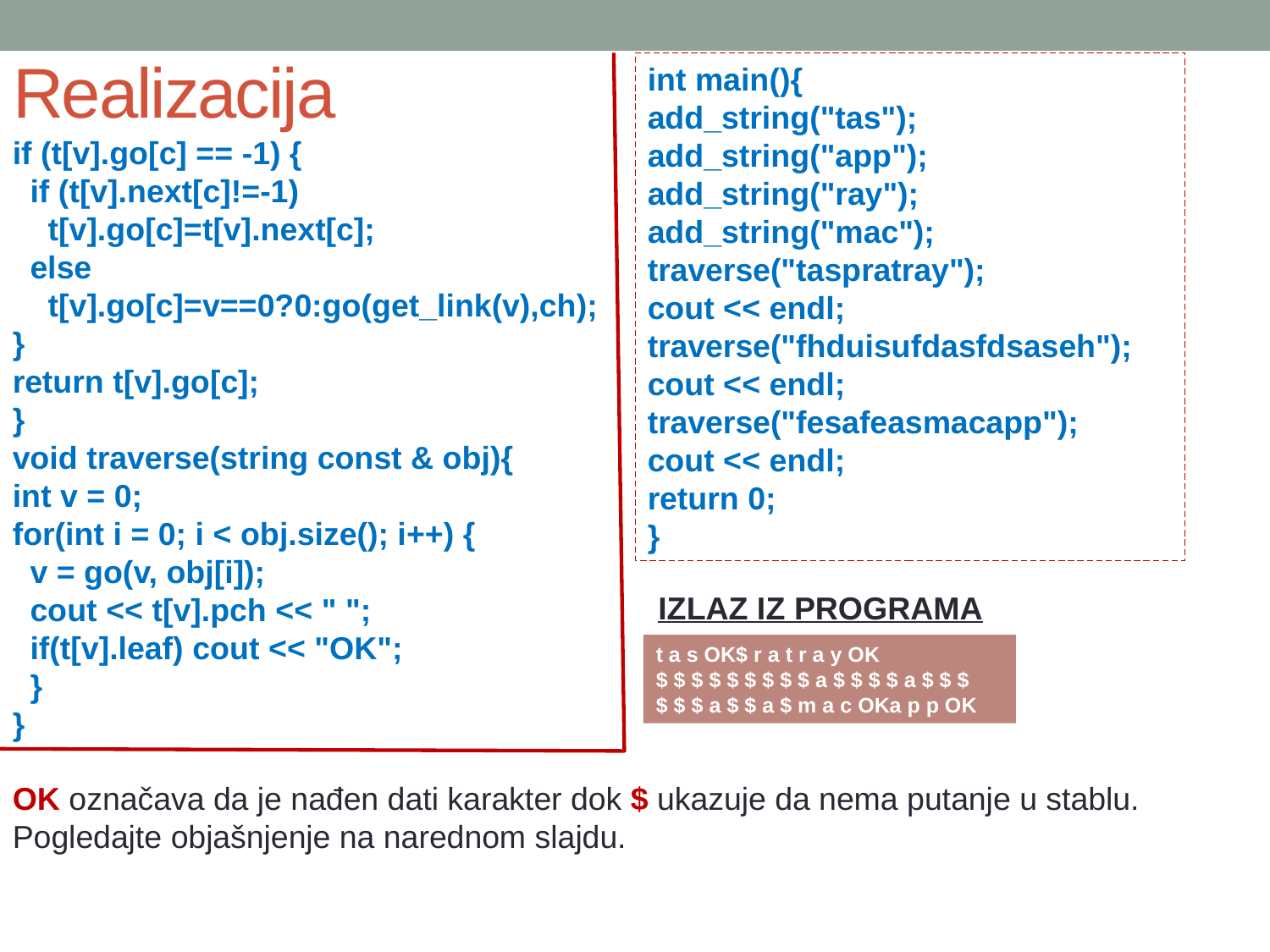

# Realizacija

int main(){
add_string("tas");
add_string("app");
add_string("ray");
add_string("mac");
traverse("taspratray");
cout << endl;
traverse("fhduisufdasfdsaseh");
cout << endl;
traverse("fesafeasmacapp");
cout << endl;
return 0;
}
if (t[v].go[c] == -1) {
  if (t[v].next[c]!=-1)
    t[v].go[c]=t[v].next[c];
  else
    t[v].go[c]=v==0?0:go(get_link(v),ch);
}
return t[v].go[c];
}
void traverse(string const & obj){
int v = 0;
for(int i = 0; i < obj.size(); i++) {
  v = go(v, obj[i]);
  cout << t[v].pch << " ";
  if(t[v].leaf) cout << "OK";
  }
}
IZLAZ IZ PROGRAMA
t a s OK$ r a t r a y OK
$ $ $ $ $ $ $ $ $ a $ $ $ $ a $ $ $
$ $ $ a $ $ a $ m a c OKa p p OK
OK označava da je nađen dati karakter dok $ ukazuje da nema putanje u stablu.
Pogledajte objašnjenje na narednom slajdu.